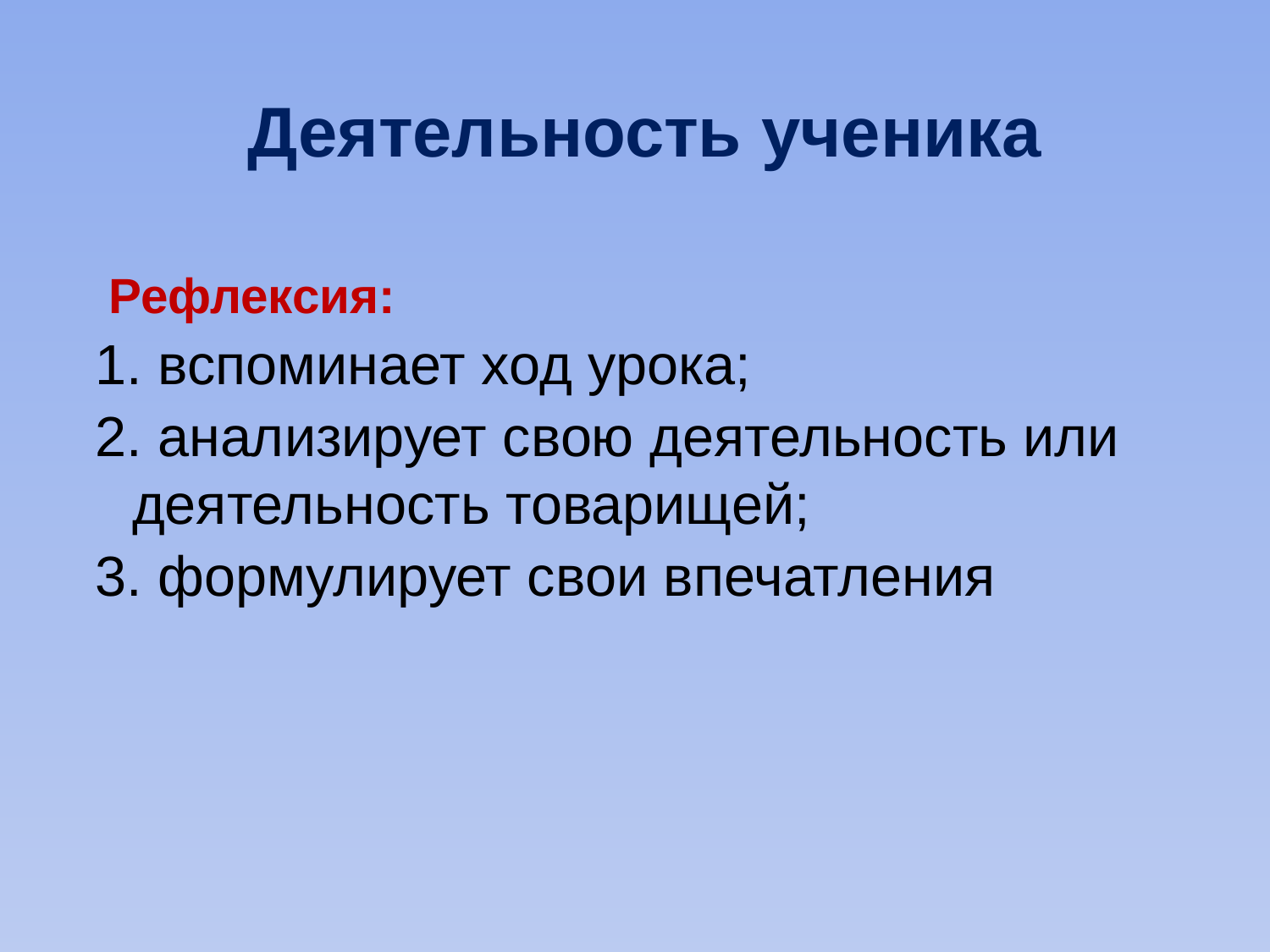

Деятельность ученика

 Рефлексия:
1. вспоминает ход урока;
2. анализирует свою деятельность или деятельность товарищей;
3. формулирует свои впечатления